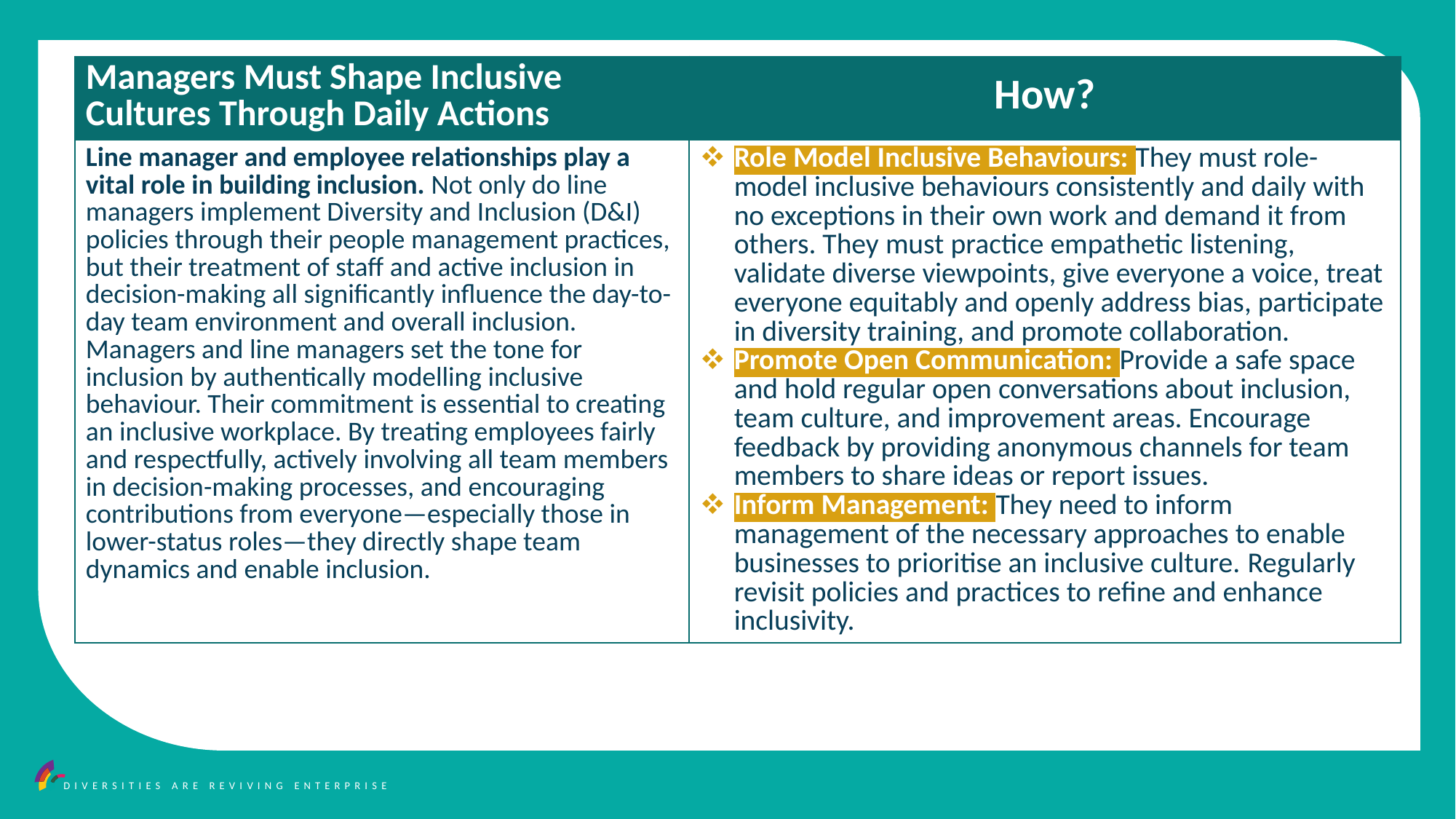

| Managers Must Shape Inclusive Cultures Through Daily Actions | How? |
| --- | --- |
| Line manager and employee relationships play a vital role in building inclusion. Not only do line managers implement Diversity and Inclusion (D&I) policies through their people management practices, but their treatment of staff and active inclusion in decision-making all significantly influence the day-to-day team environment and overall inclusion. Managers and line managers set the tone for inclusion by authentically modelling inclusive behaviour. Their commitment is essential to creating an inclusive workplace. By treating employees fairly and respectfully, actively involving all team members in decision-making processes, and encouraging contributions from everyone—especially those in lower-status roles—they directly shape team dynamics and enable inclusion. | Role Model Inclusive Behaviours: They must role-model inclusive behaviours consistently and daily with no exceptions in their own work and demand it from others. They must practice empathetic listening, validate diverse viewpoints, give everyone a voice, treat everyone equitably and openly address bias, participate in diversity training, and promote collaboration. Promote Open Communication: Provide a safe space and hold regular open conversations about inclusion, team culture, and improvement areas. Encourage feedback by providing anonymous channels for team members to share ideas or report issues. Inform Management: They need to inform management of the necessary approaches to enable businesses to prioritise an inclusive culture. Regularly revisit policies and practices to refine and enhance inclusivity. |